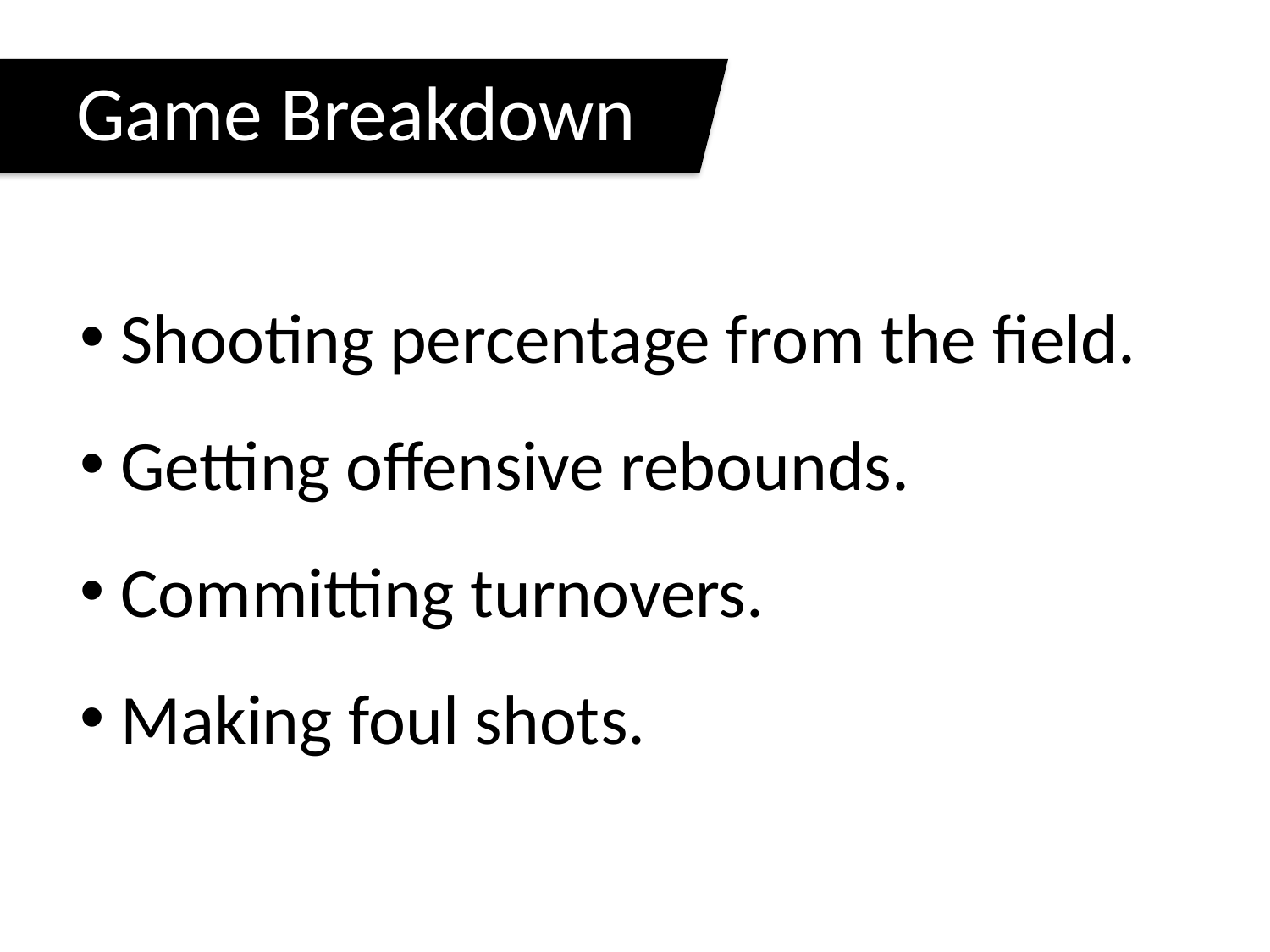

# Game Breakdown

 Shooting percentage from the field.

 Getting offensive rebounds.

 Committing turnovers.

 Making foul shots.